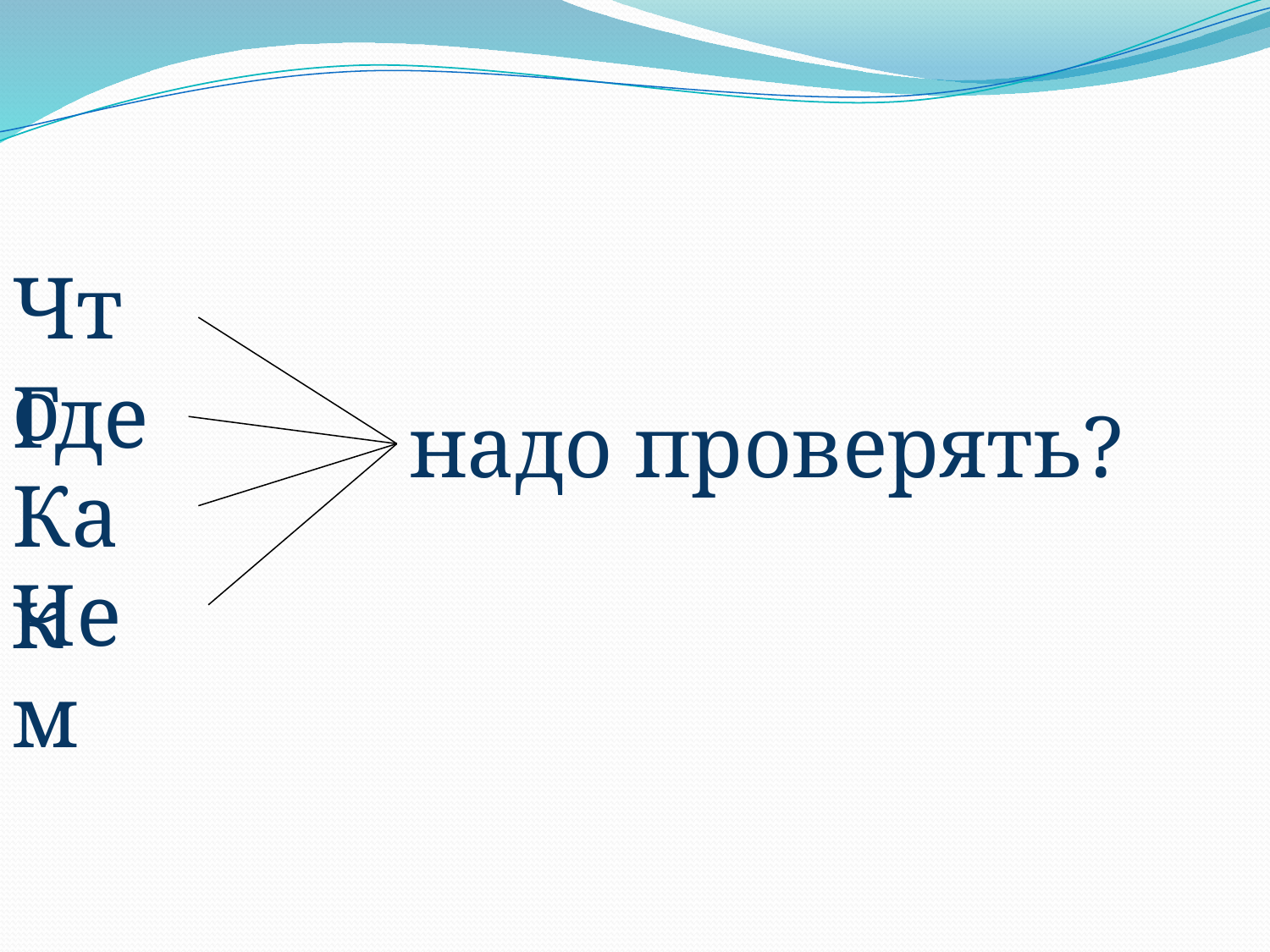

Что
Где
надо проверять?
Как
#
Чем